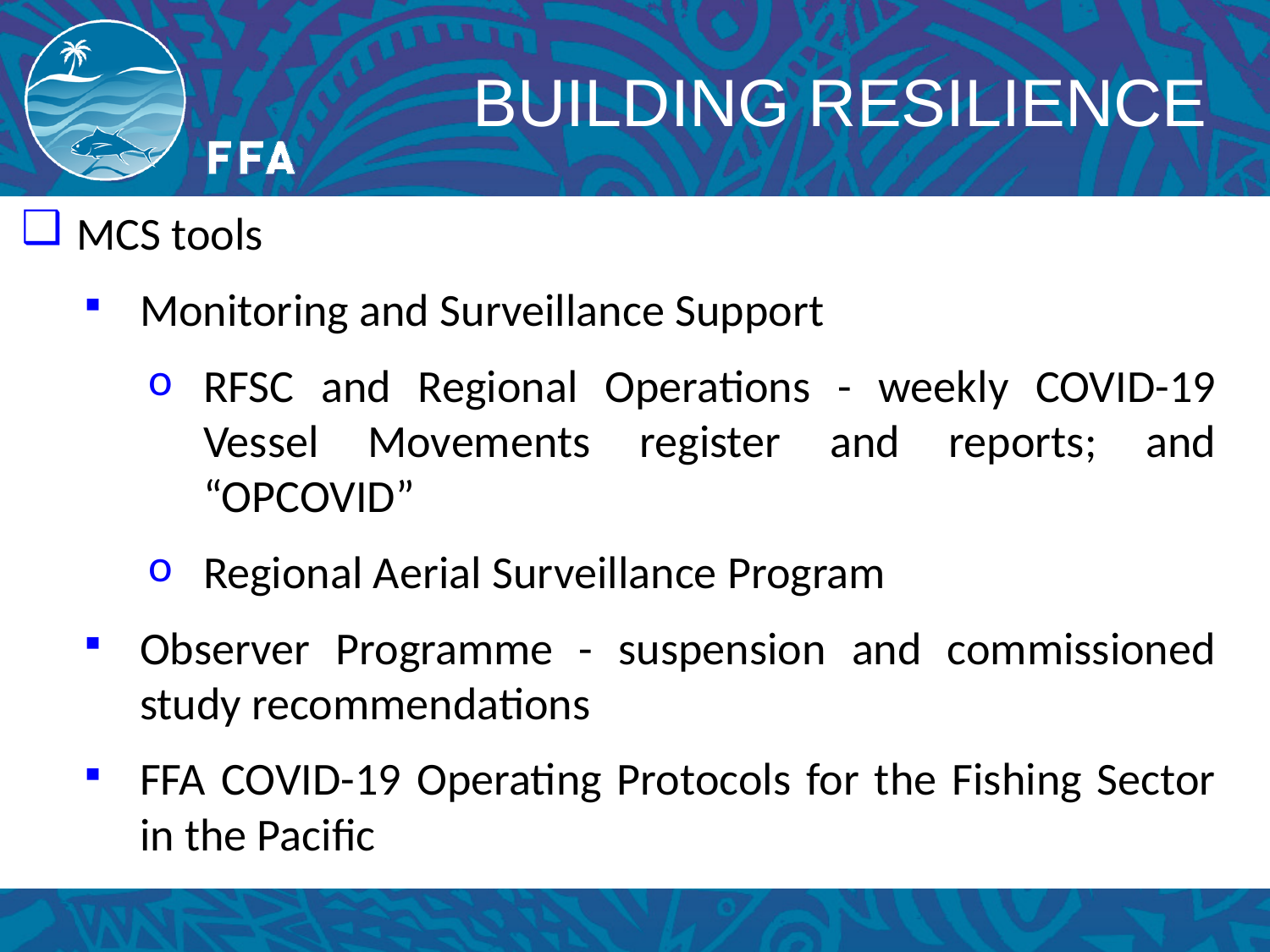

# BUILDING RESILIENCE
MCS tools
Monitoring and Surveillance Support
RFSC and Regional Operations - weekly COVID-19 Vessel Movements register and reports; and “OPCOVID”
Regional Aerial Surveillance Program
Observer Programme - suspension and commissioned study recommendations
FFA COVID-19 Operating Protocols for the Fishing Sector in the Pacific